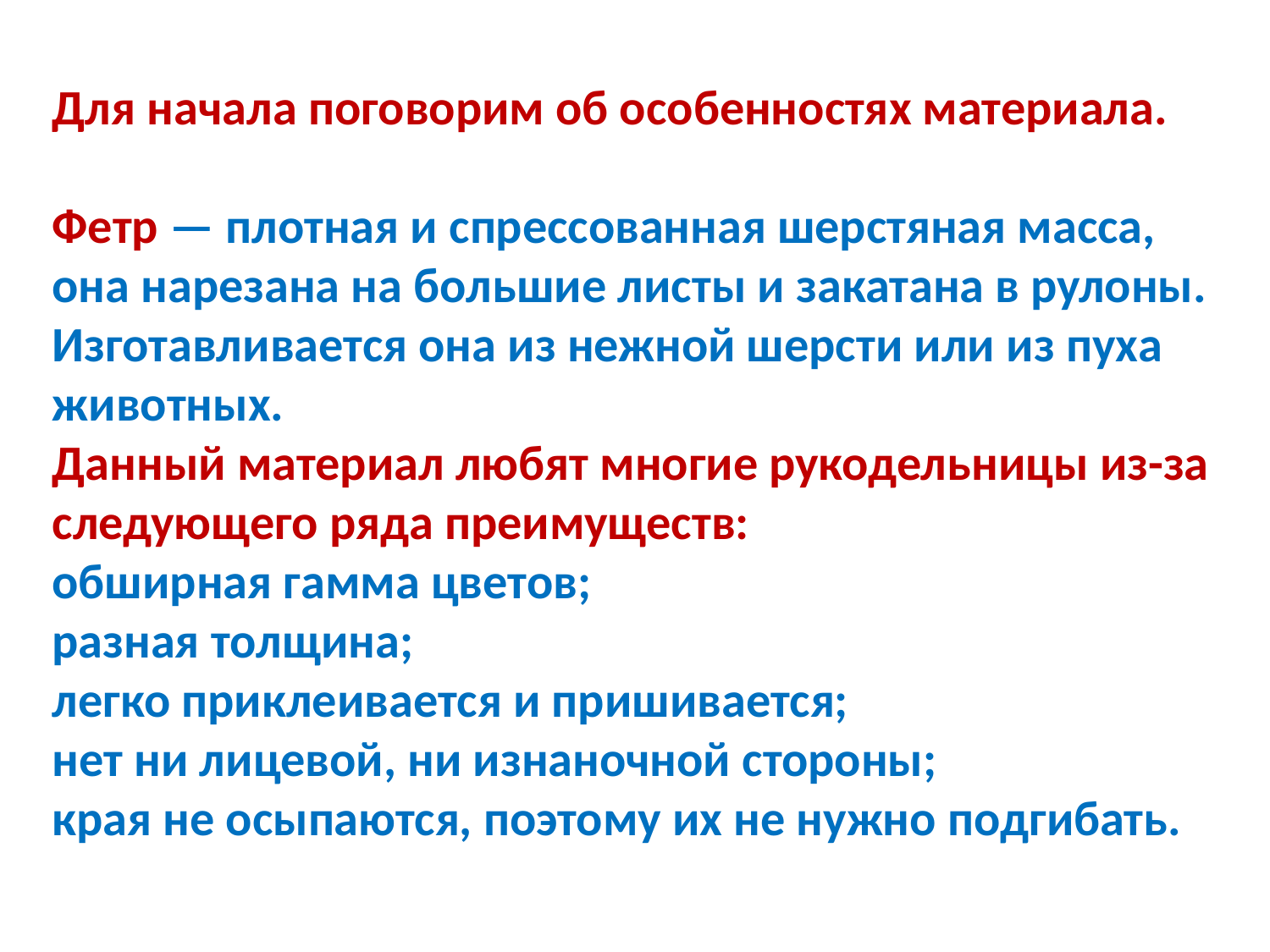

Для начала поговорим об особенностях материала.

Фетр — плотная и спрессованная шерстяная масса, она нарезана на большие листы и закатана в рулоны. Изготавливается она из нежной шерсти или из пуха животных.
Данный материал любят многие рукодельницы из-за следующего ряда преимуществ:
обширная гамма цветов;
разная толщина;
легко приклеивается и пришивается;
нет ни лицевой, ни изнаночной стороны;
края не осыпаются, поэтому их не нужно подгибать.